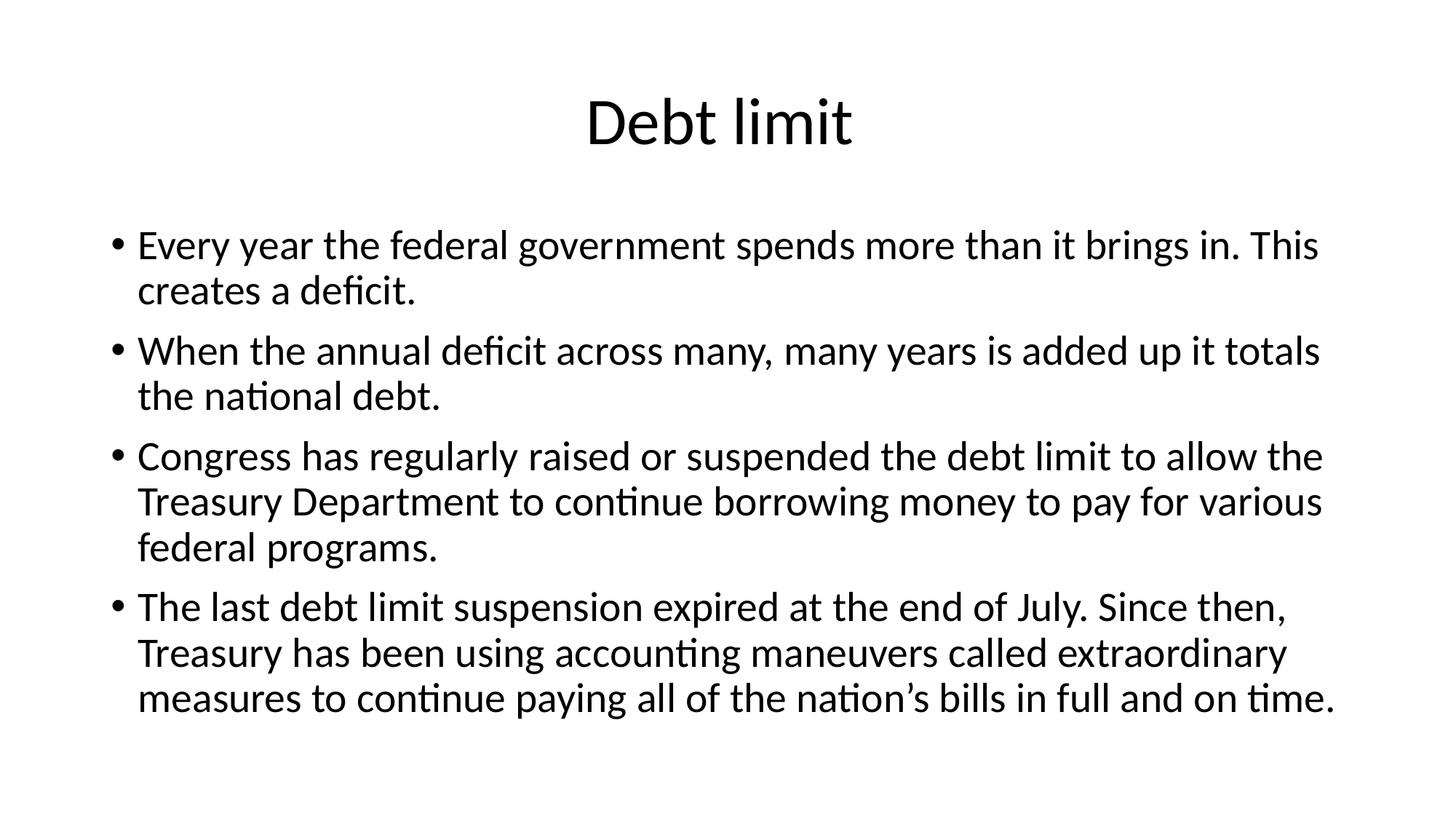

# Debt limit
Every year the federal government spends more than it brings in. This creates a deficit.
When the annual deficit across many, many years is added up it totals the national debt.
Congress has regularly raised or suspended the debt limit to allow the Treasury Department to continue borrowing money to pay for various federal programs.
The last debt limit suspension expired at the end of July. Since then, Treasury has been using accounting maneuvers called extraordinary measures to continue paying all of the nation’s bills in full and on time.